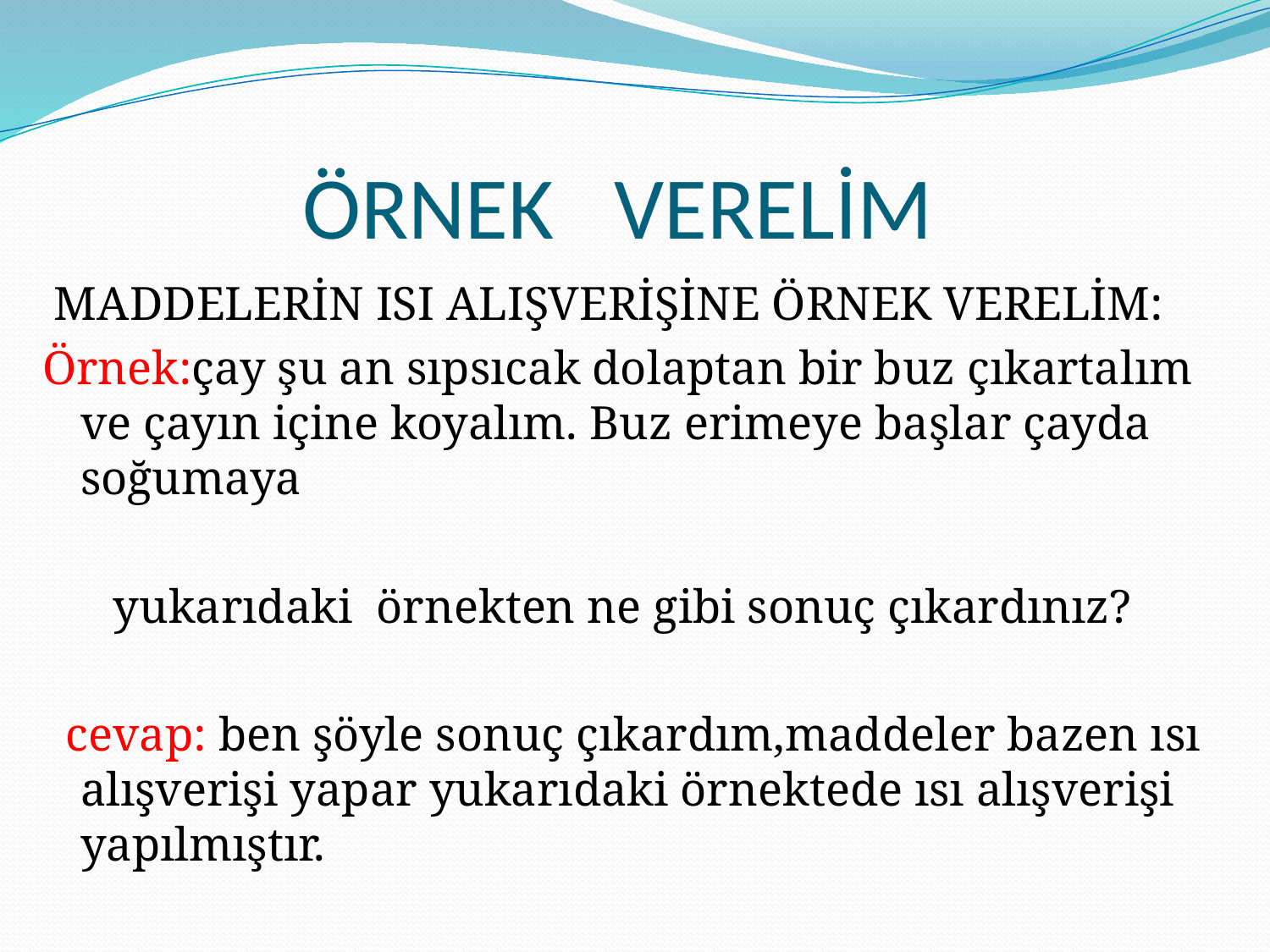

# ÖRNEK   VERELİM
 MADDELERİN ISI ALIŞVERİŞİNE ÖRNEK VERELİM:
Örnek:çay şu an sıpsıcak dolaptan bir buz çıkartalım ve çayın içine koyalım. Buz erimeye başlar çayda soğumaya

      yukarıdaki  örnekten ne gibi sonuç çıkardınız?

  cevap: ben şöyle sonuç çıkardım,maddeler bazen ısı alışverişi yapar yukarıdaki örnektede ısı alışverişi yapılmıştır.